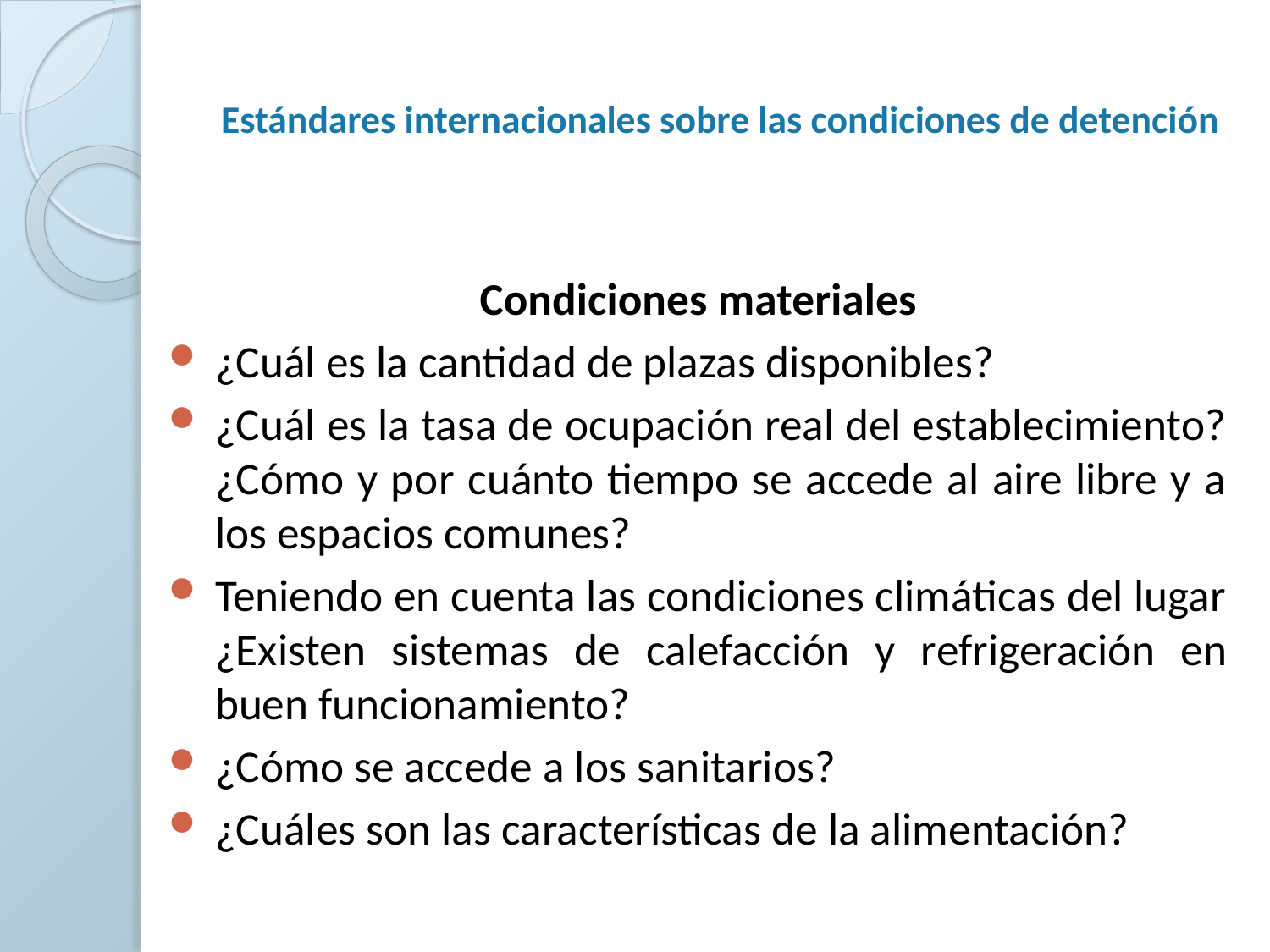

# Estándares internacionales sobre las condiciones de detención

Condiciones materiales
¿Cuál es la cantidad de plazas disponibles?
¿Cuál es la tasa de ocupación real del establecimiento? ¿Cómo y por cuánto tiempo se accede al aire libre y a los espacios comunes?
Teniendo en cuenta las condiciones climáticas del lugar ¿Existen sistemas de calefacción y refrigeración en buen funcionamiento?
¿Cómo se accede a los sanitarios?
¿Cuáles son las características de la alimentación?